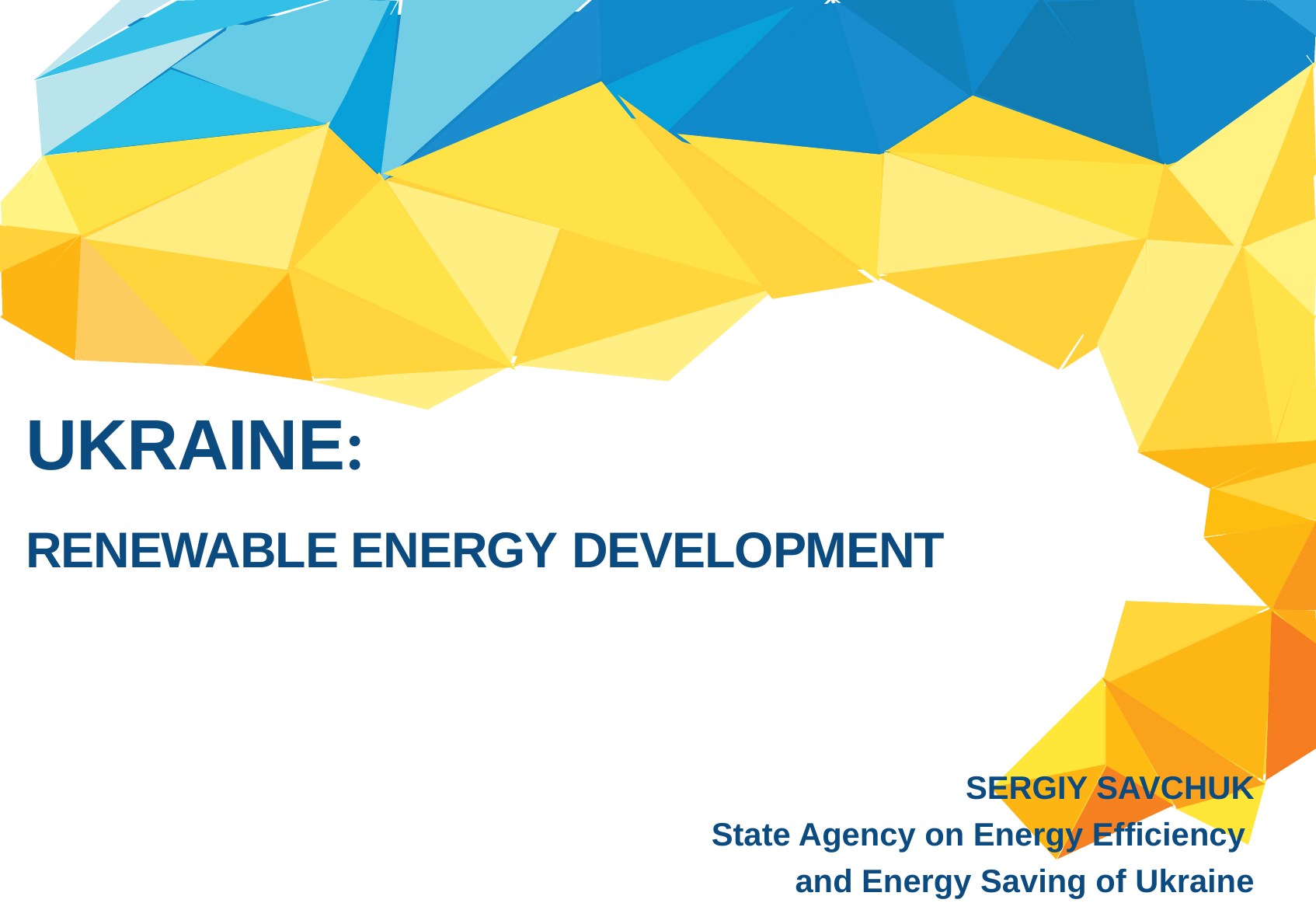

UKRAINE:
RENEWABLE ENERGY DEVELOPMENT

SERGIY SAVCHUK
State Agency on Energy Efficiency
and Energy Saving of Ukraine